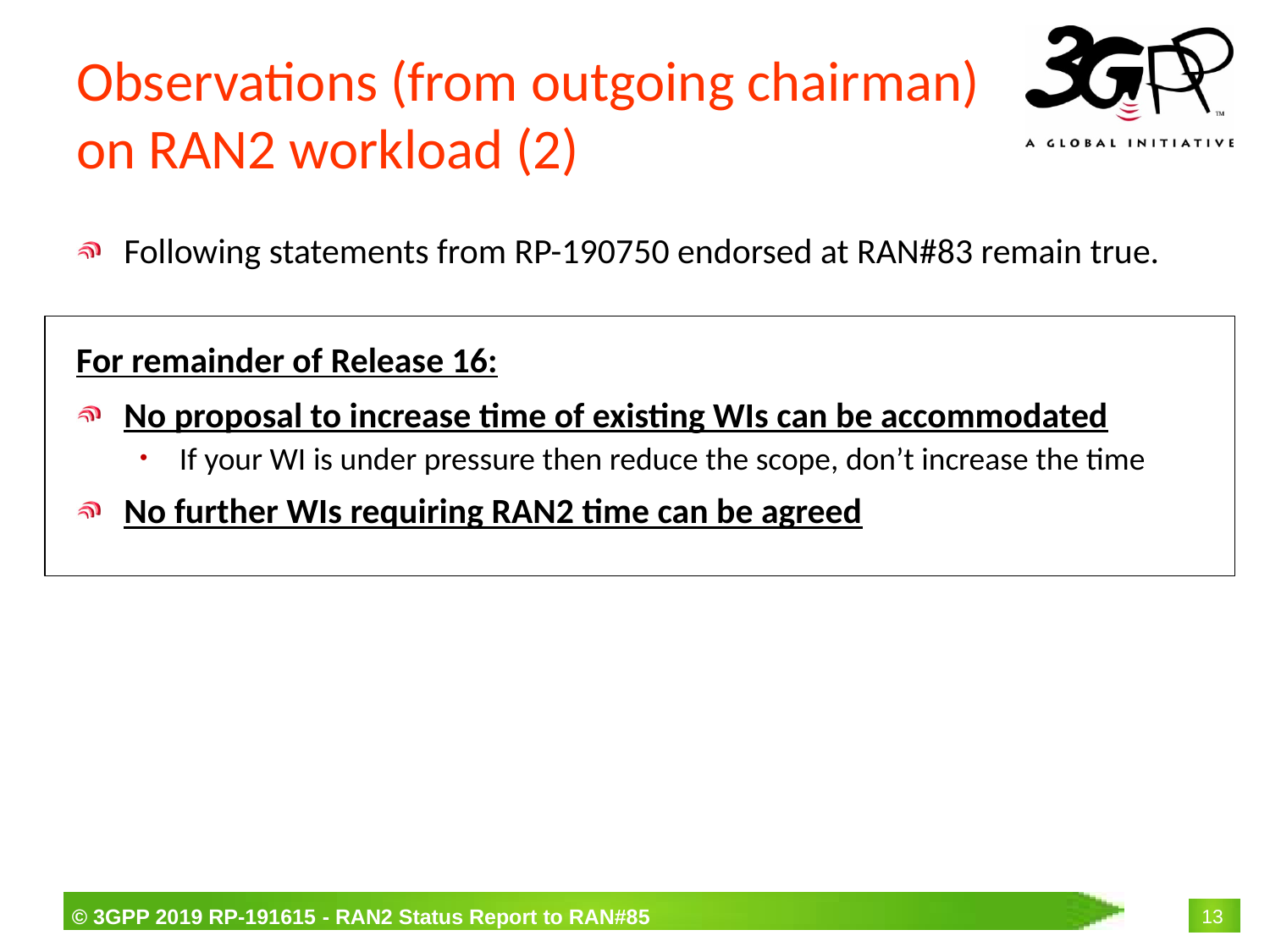

# Observations (from outgoing chairman) on RAN2 workload (2)
Following statements from RP-190750 endorsed at RAN#83 remain true.

For remainder of Release 16:
No proposal to increase time of existing WIs can be accommodated
If your WI is under pressure then reduce the scope, don’t increase the time
No further WIs requiring RAN2 time can be agreed